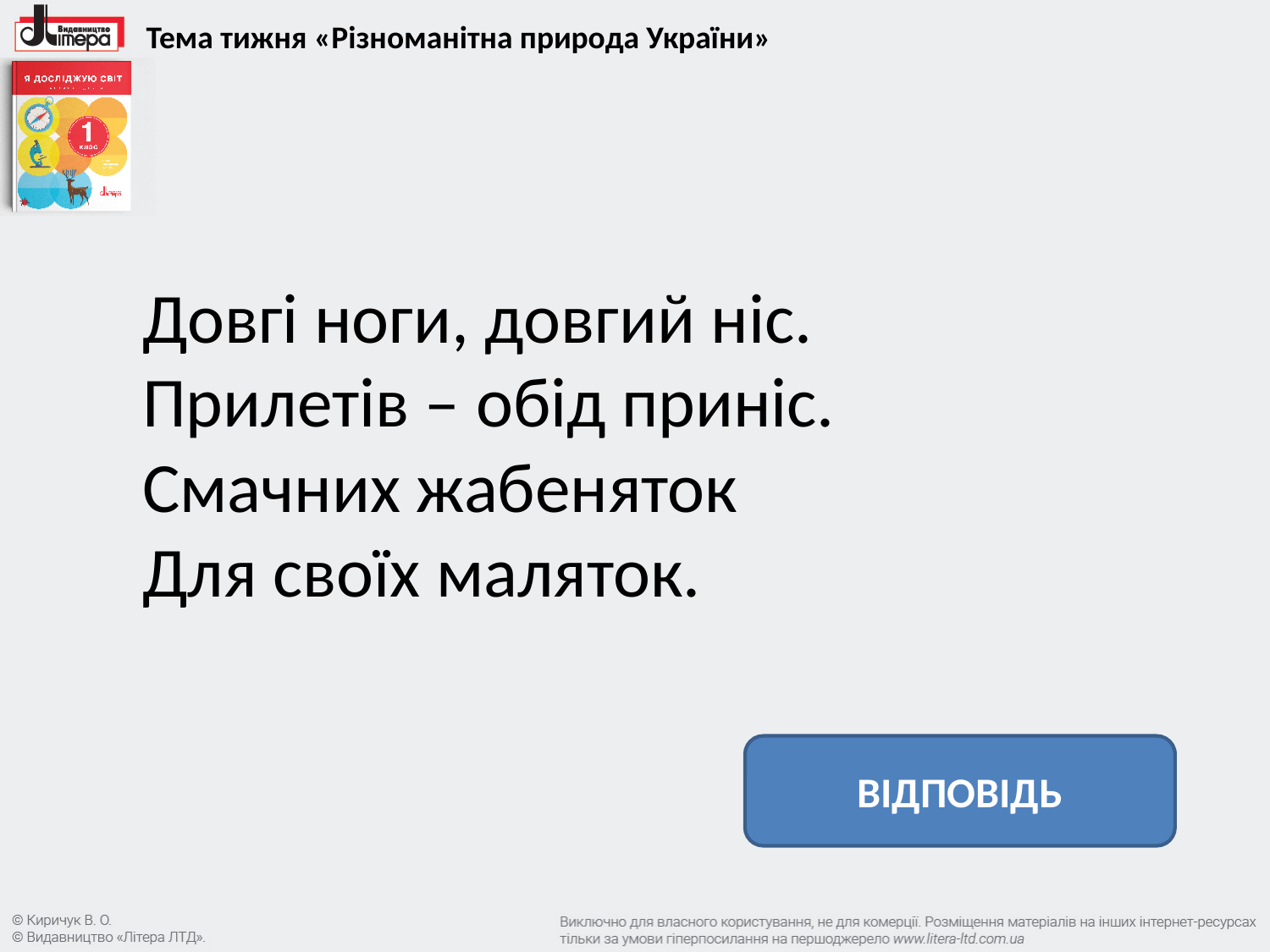

Тема тижня «Різноманітна природа України»
Довгі ноги, довгий ніс.
Прилетів – обід приніс.
Смачних жабеняток
Для своїх маляток.
ВІДПОВІДЬ